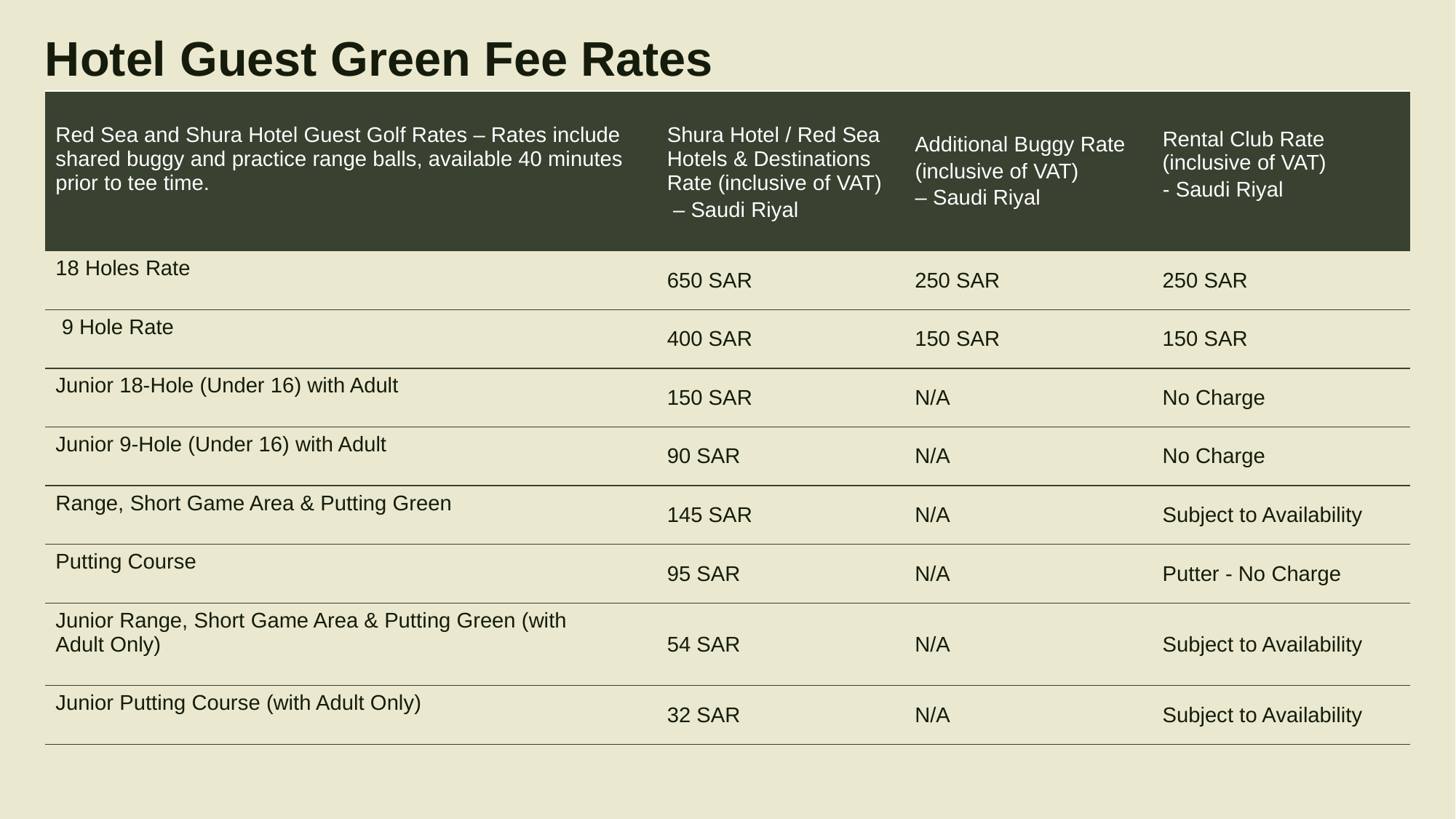

# Hotel Guest Green Fee Rates
| Red Sea and Shura Hotel Guest Golf Rates – Rates include shared buggy and practice range balls, available 40 minutes prior to tee time. | Shura Hotel / Red Sea Hotels & Destinations Rate (inclusive of VAT) – Saudi Riyal | Additional Buggy Rate (inclusive of VAT) – Saudi Riyal | Rental Club Rate (inclusive of VAT) - Saudi Riyal |
| --- | --- | --- | --- |
| 18 Holes Rate | 650 SAR | 250 SAR | 250 SAR |
| 9 Hole Rate | 400 SAR | 150 SAR | 150 SAR |
| Junior 18-Hole (Under 16) with Adult | 150 SAR | N/A | No Charge |
| Junior 9-Hole (Under 16) with Adult | 90 SAR | N/A | No Charge |
| Range, Short Game Area & Putting Green | 145 SAR | N/A | Subject to Availability |
| Putting Course | 95 SAR | N/A | Putter - No Charge |
| Junior Range, Short Game Area & Putting Green (with Adult Only) | 54 SAR | N/A | Subject to Availability |
| Junior Putting Course (with Adult Only) | 32 SAR | N/A | Subject to Availability |